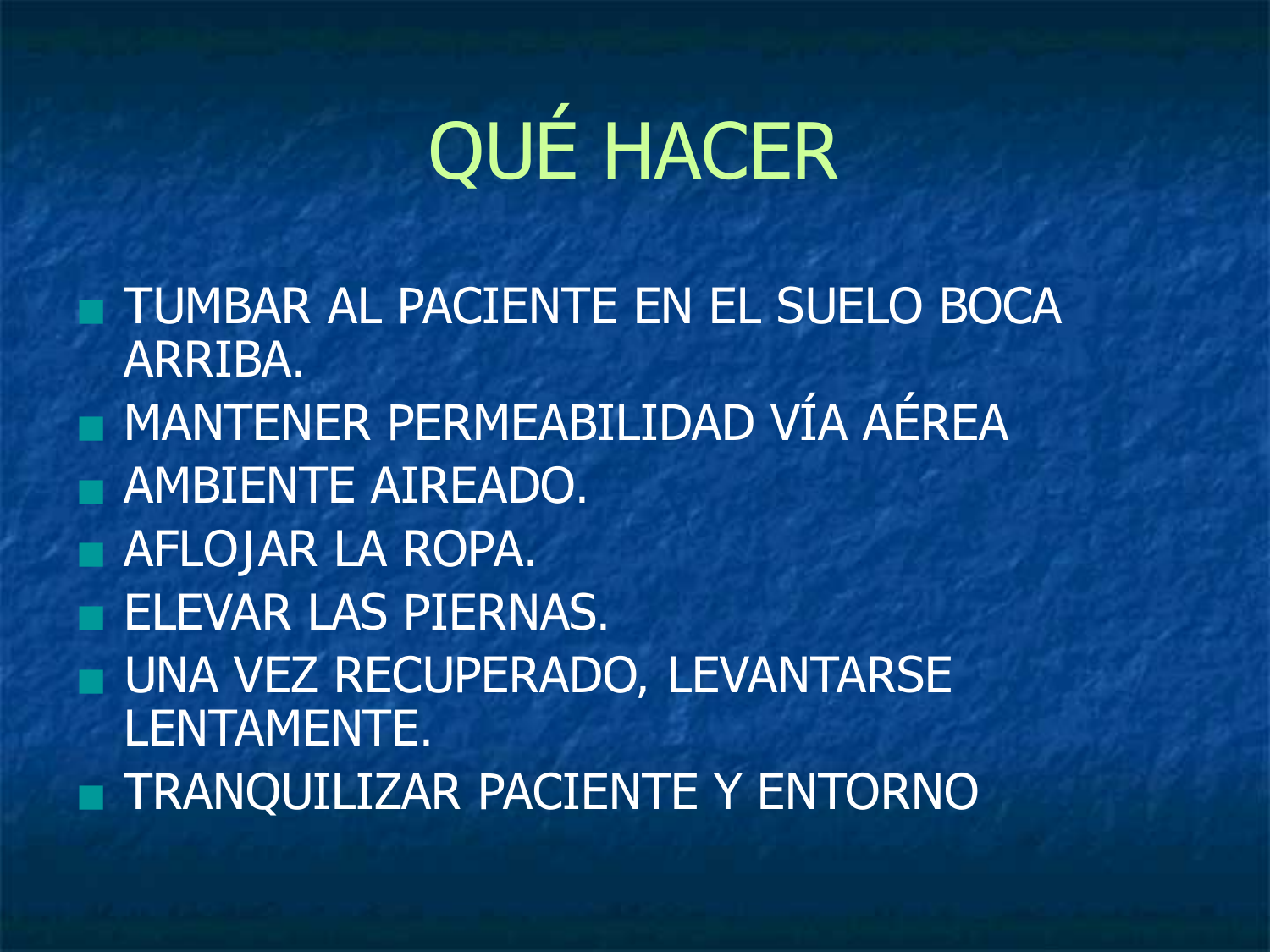

# QUÉ HACER
TUMBAR AL PACIENTE EN EL SUELO BOCA ARRIBA.
MANTENER PERMEABILIDAD VÍA AÉREA
AMBIENTE AIREADO.
AFLOJAR LA ROPA.
ELEVAR LAS PIERNAS.
UNA VEZ RECUPERADO, LEVANTARSE LENTAMENTE.
TRANQUILIZAR PACIENTE Y ENTORNO